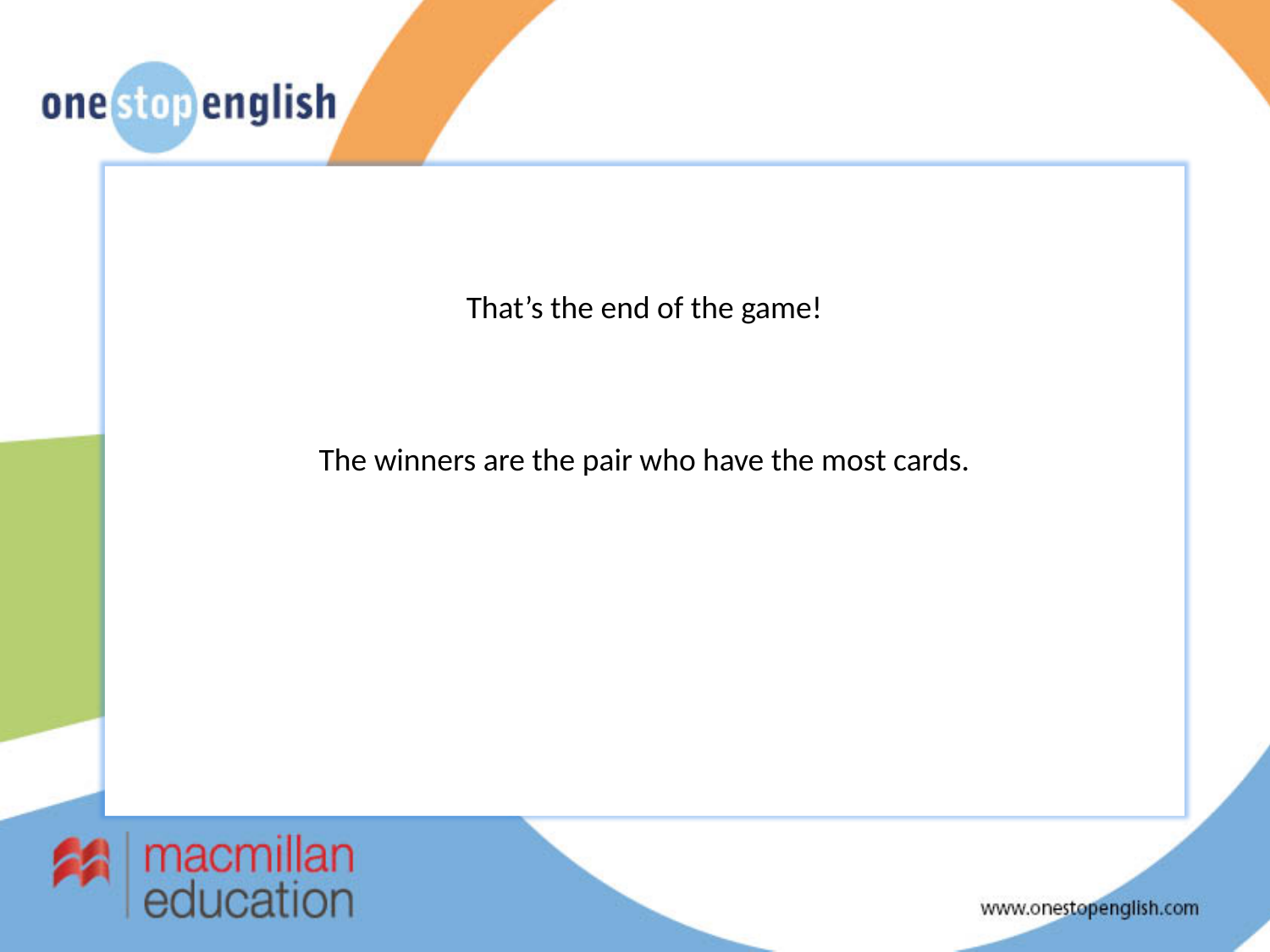

That’s the end of the game!

The winners are the pair who have the most cards.